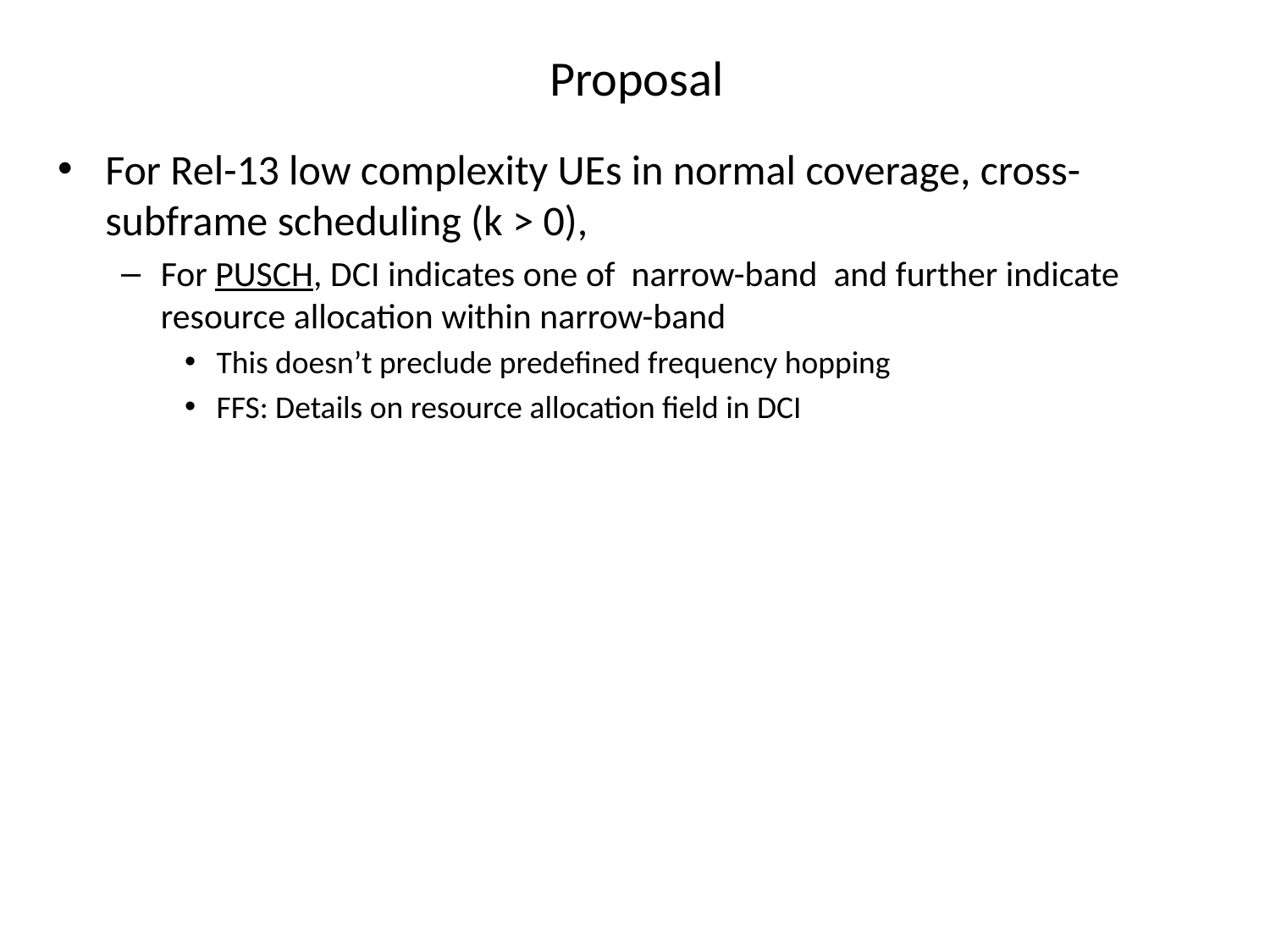

# Proposal
For Rel-13 low complexity UEs in normal coverage, cross-subframe scheduling (k > 0),
For PUSCH, DCI indicates one of  narrow-band  and further indicate resource allocation within narrow-band
This doesn’t preclude predefined frequency hopping
FFS: Details on resource allocation field in DCI